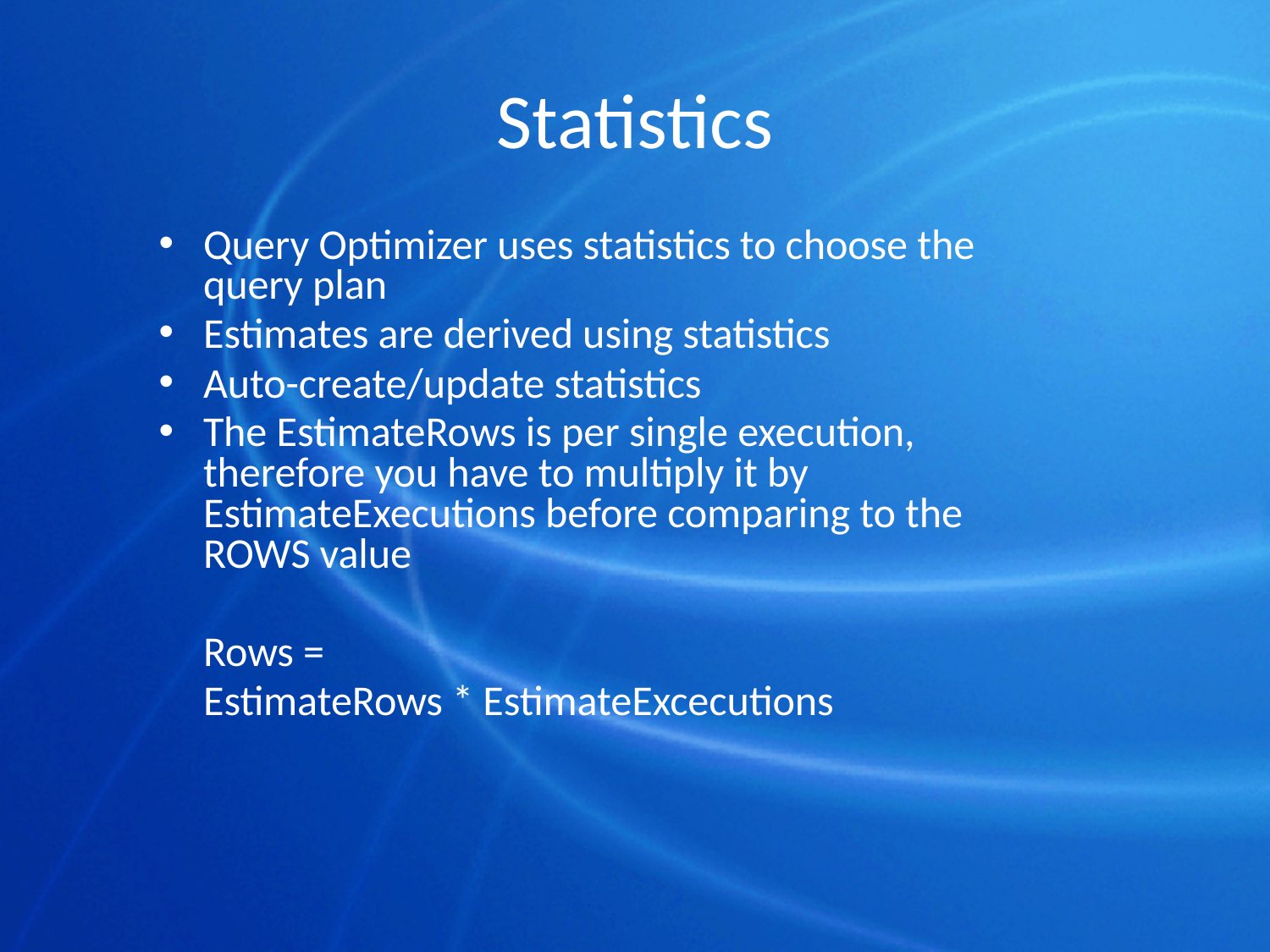

# Statistics
Query Optimizer uses statistics to choose the query plan
Estimates are derived using statistics
Auto-create/update statistics
The EstimateRows is per single execution, therefore you have to multiply it by EstimateExecutions before comparing to the ROWS value

	Rows =
	EstimateRows * EstimateExcecutions